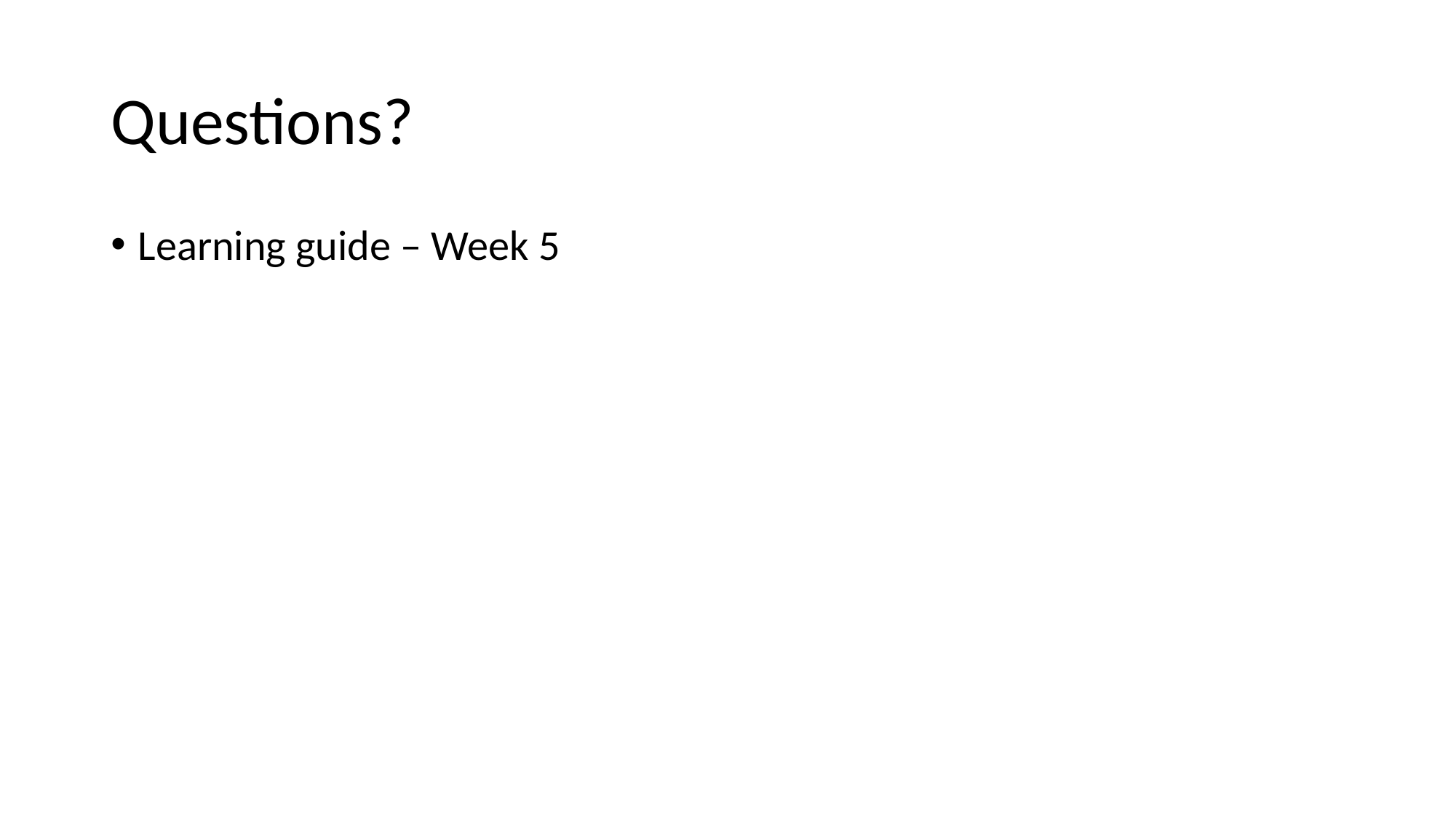

# Questions?
Learning guide – Week 5